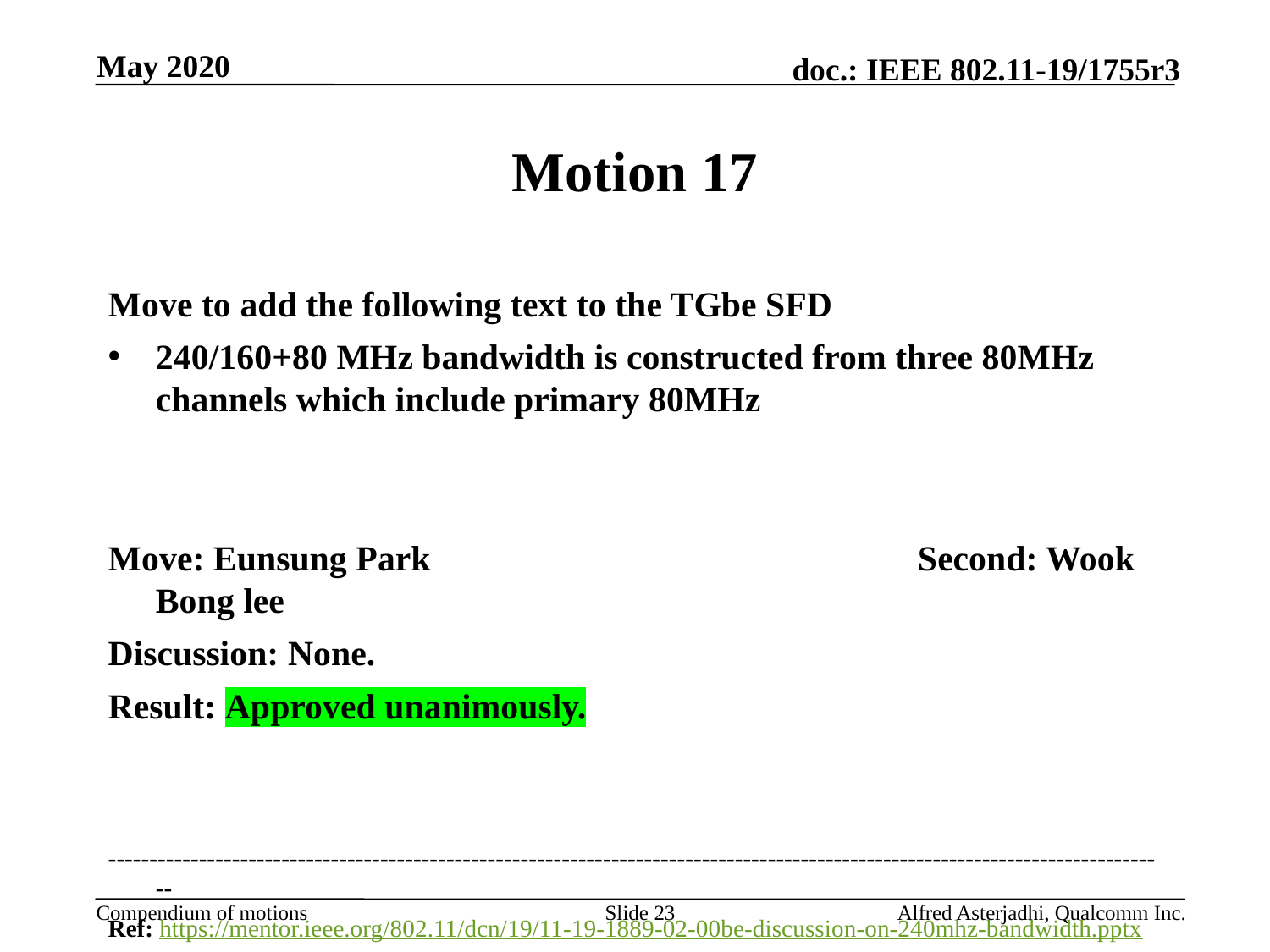

May 2020
# Motion 17
Move to add the following text to the TGbe SFD
240/160+80 MHz bandwidth is constructed from three 80MHz channels which include primary 80MHz

Move: Eunsung Park				Second: Wook Bong lee
Discussion: None.
Result: Approved unanimously.

---------------------------------------------------------------------------------------------------------------------------------
Ref: https://mentor.ieee.org/802.11/dcn/19/11-19-1889-02-00be-discussion-on-240mhz-bandwidth.pptx
Slide 23
Alfred Asterjadhi, Qualcomm Inc.